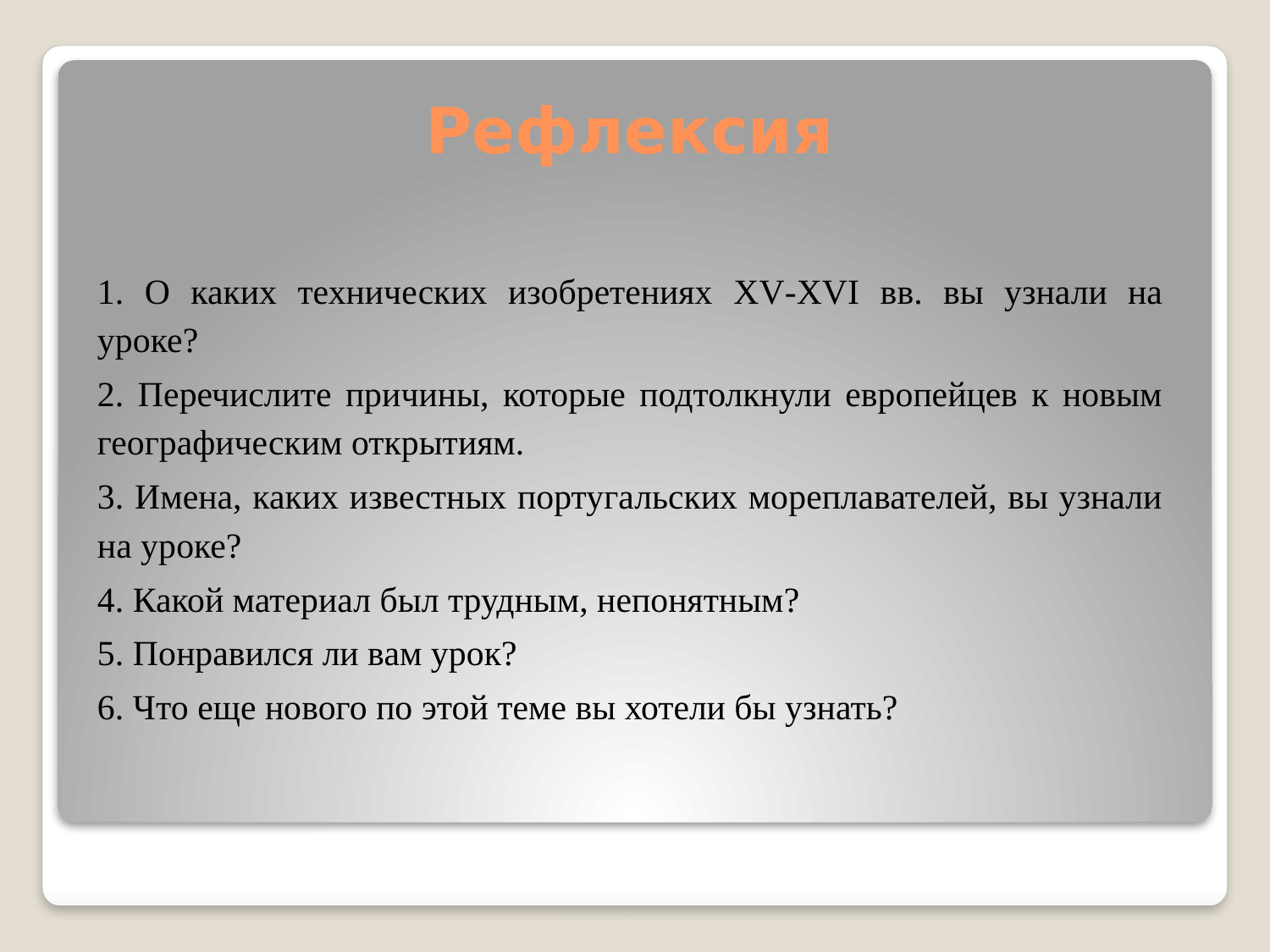

# Рефлексия
1. О каких технических изобретениях XV-XVI вв. вы узнали на уроке?
2. Перечислите причины, которые подтолкнули европейцев к новым географическим открытиям.
3. Имена, каких известных португальских мореплавателей, вы узнали на уроке?
4. Какой материал был трудным, непонятным?
5. Понравился ли вам урок?
6. Что еще нового по этой теме вы хотели бы узнать?